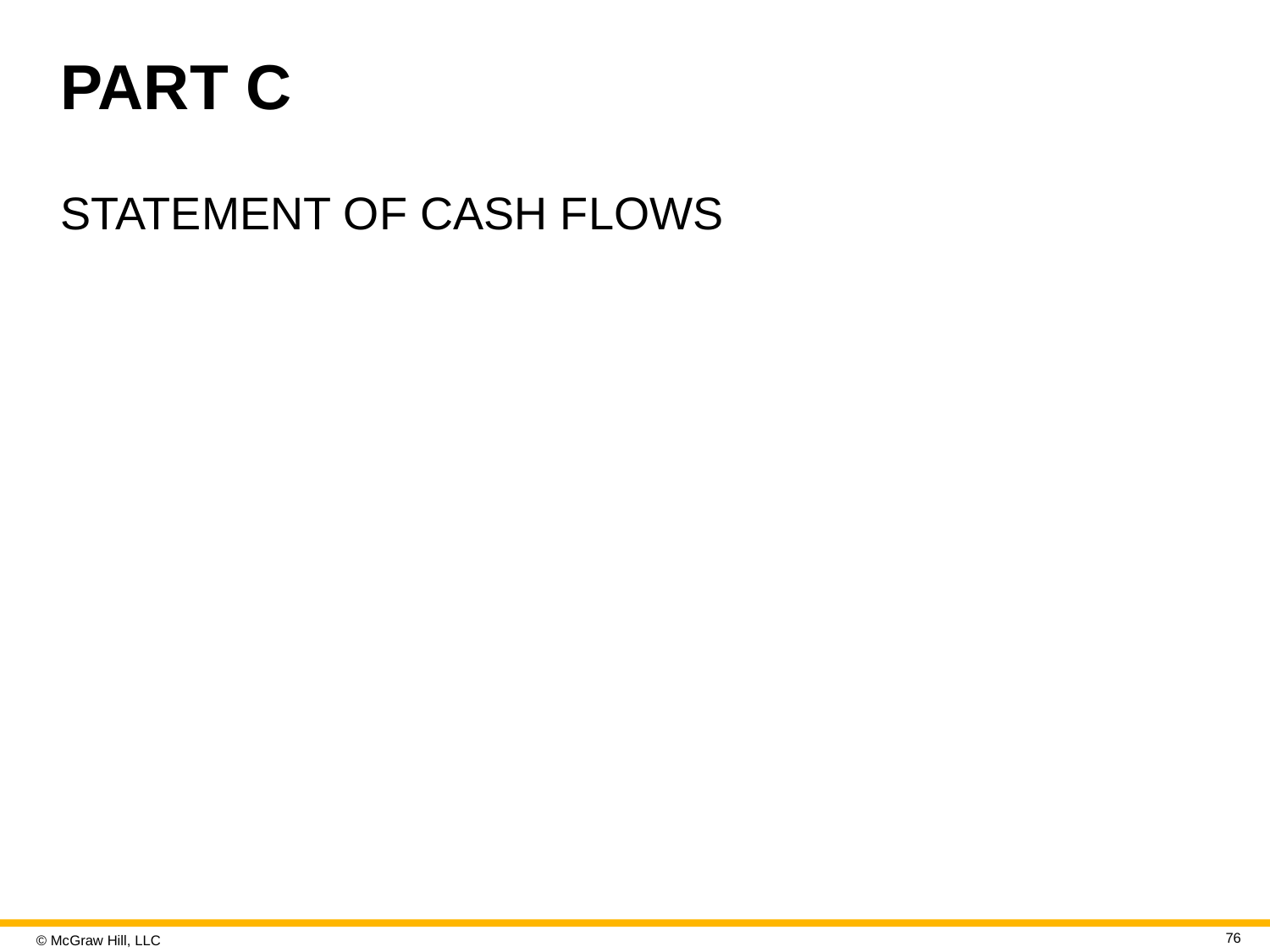

# PART C
STATEMENT OF CASH FLOWS
76